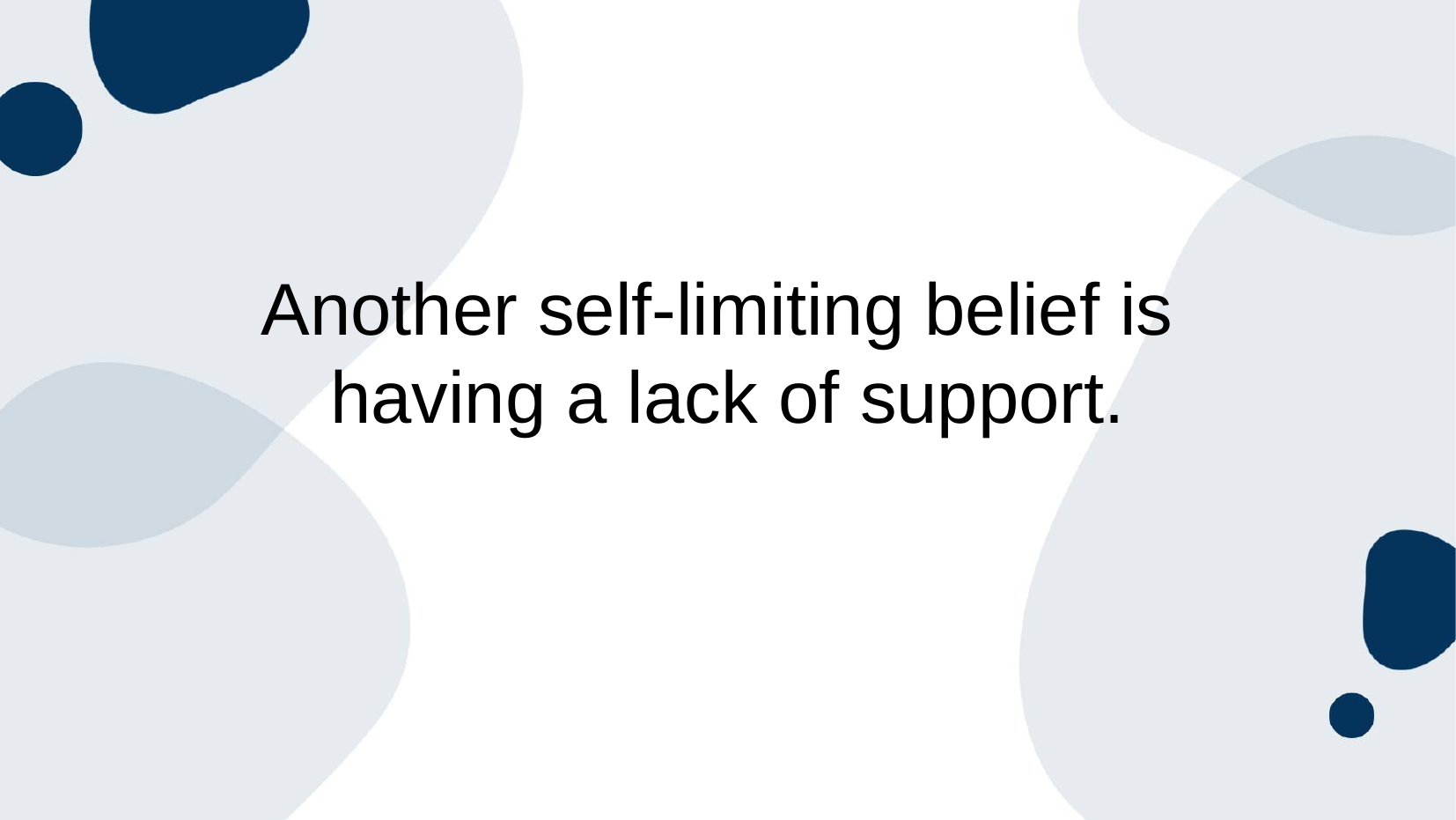

# Another self-limiting belief is
having a lack of support.